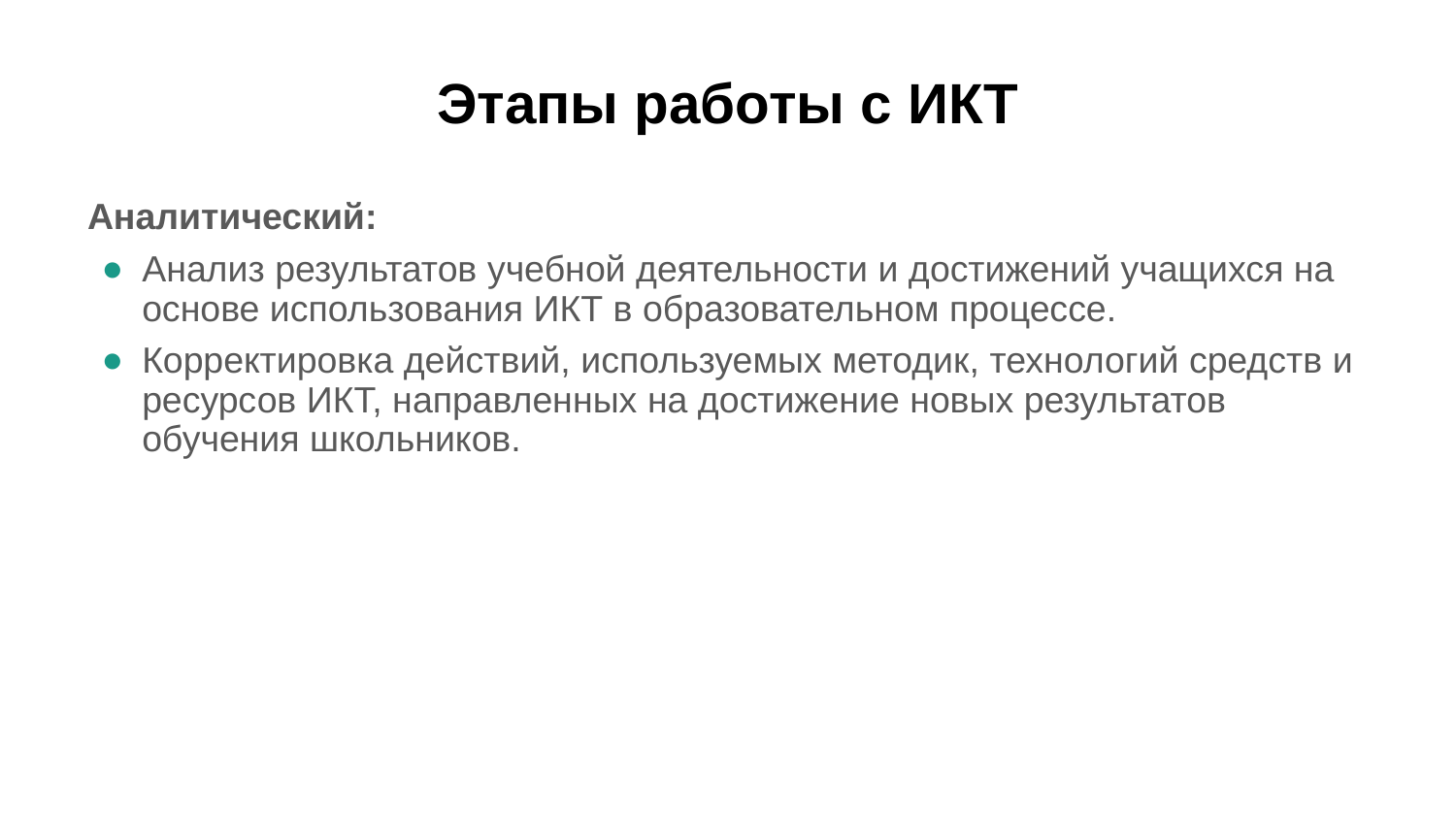

# Этапы работы с ИКТ
Аналитический:
Анализ результатов учебной деятельности и достижений учащихся на основе использования ИКТ в образовательном процессе.
Корректировка действий, используемых методик, технологий средств и ресурсов ИКТ, направленных на достижение новых результатов обучения школьников.